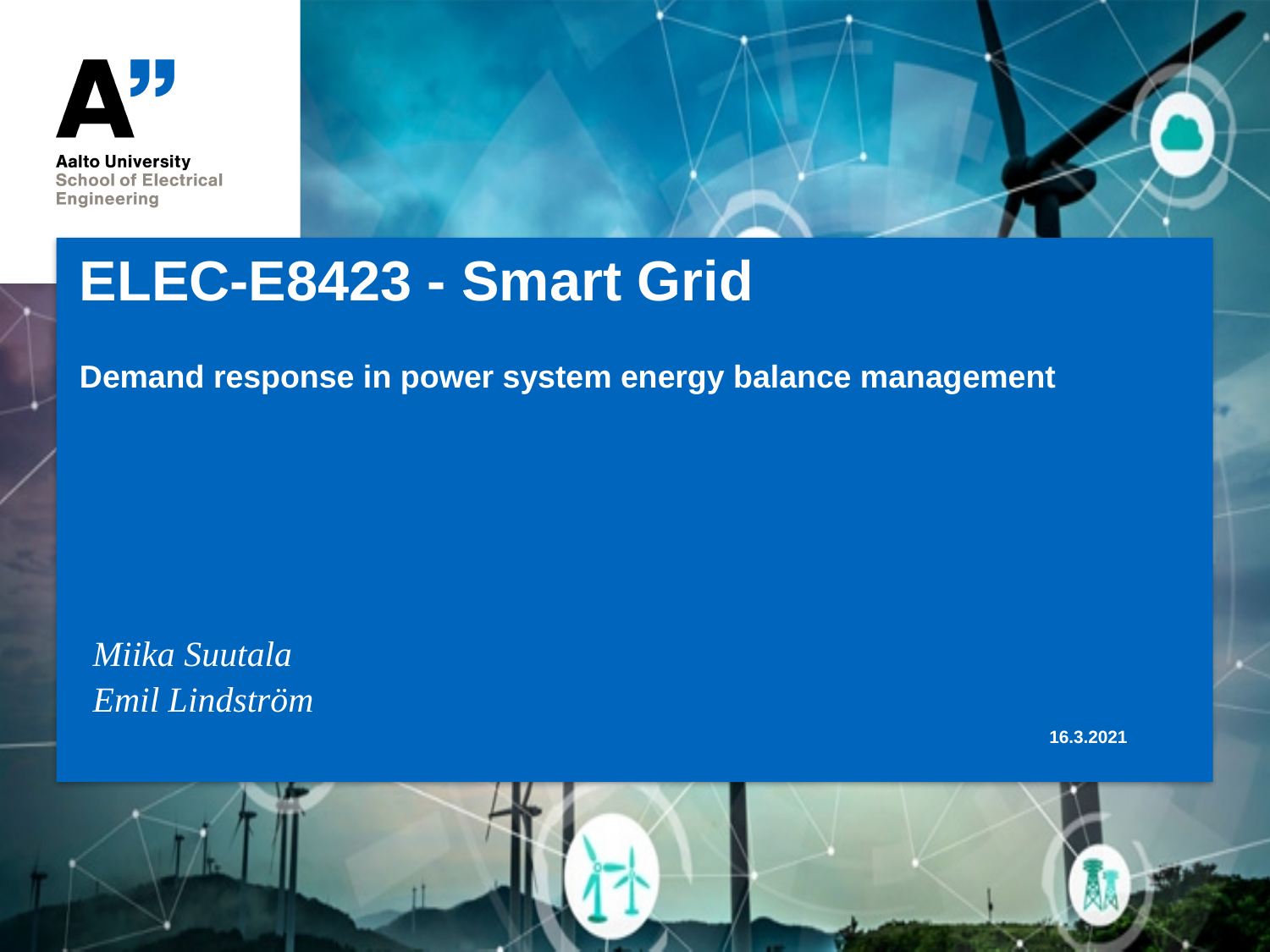

# ELEC-E8423 - Smart Grid Demand response in power system energy balance management
Miika Suutala
Emil Lindström

16.3.2021